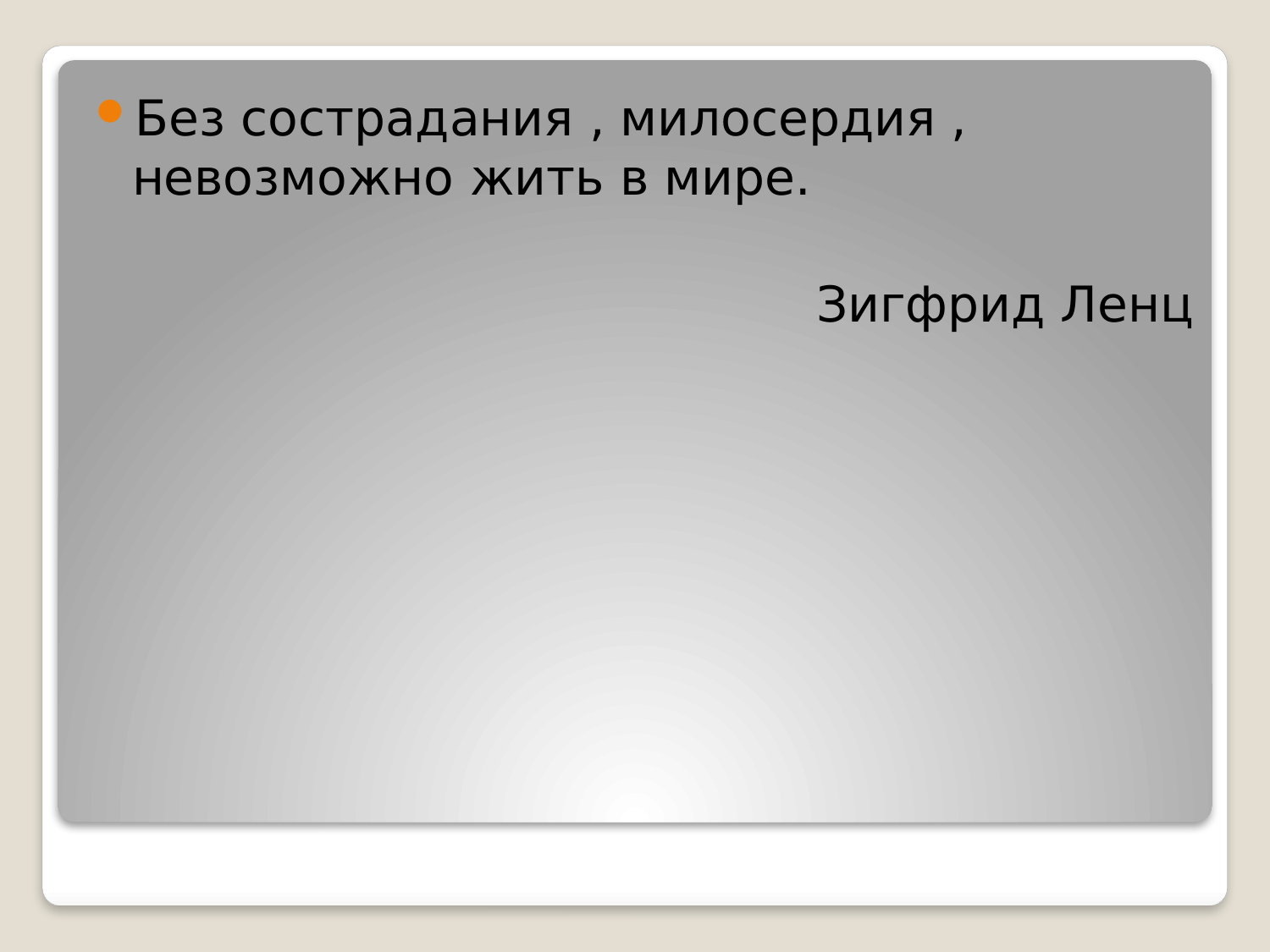

Без сострадания , милосердия , невозможно жить в мире.

                  Зигфрид Ленц
#